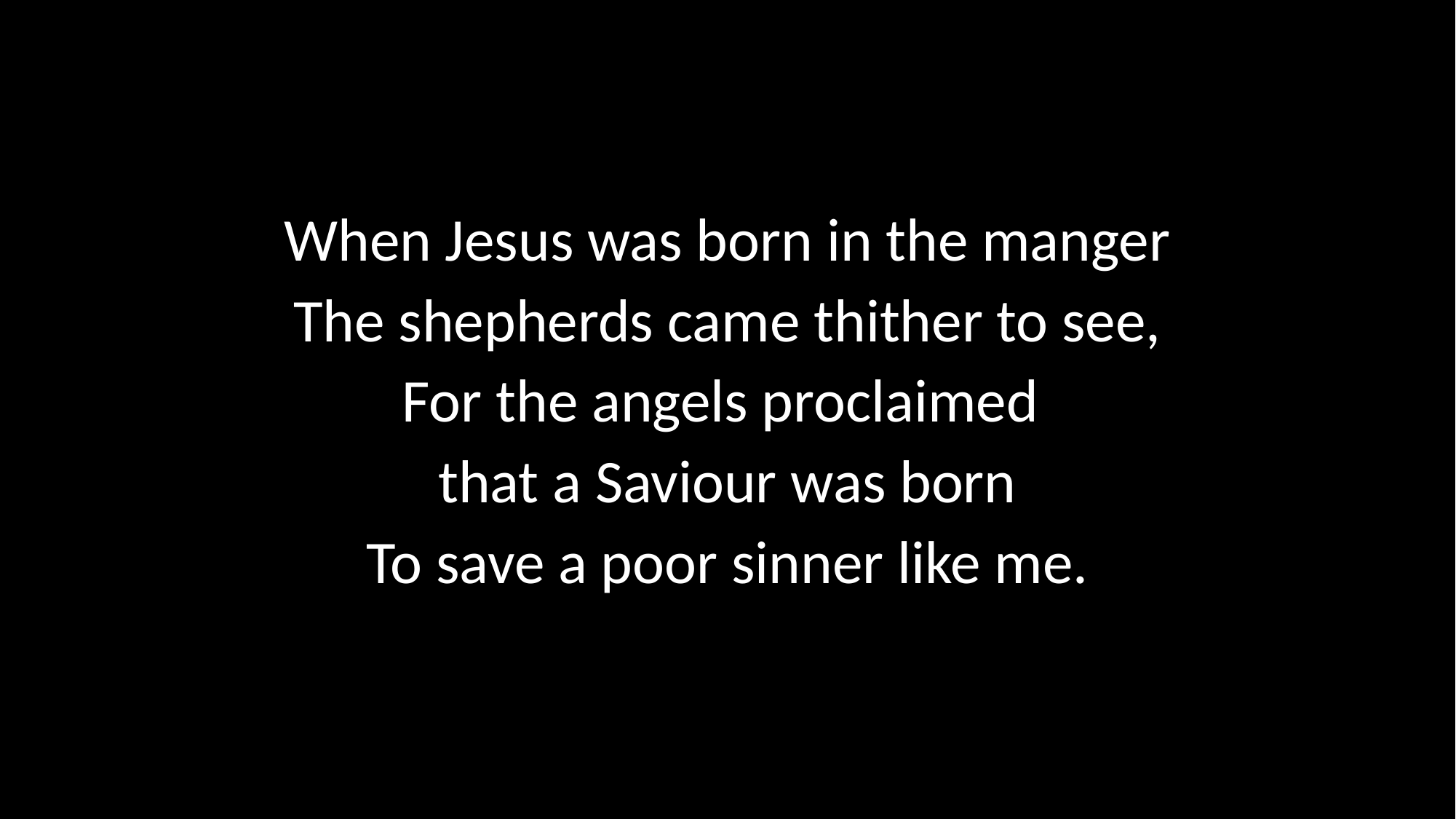

When Jesus was born in the manger
The shepherds came thither to see,
For the angels proclaimed
that a Saviour was born
To save a poor sinner like me.